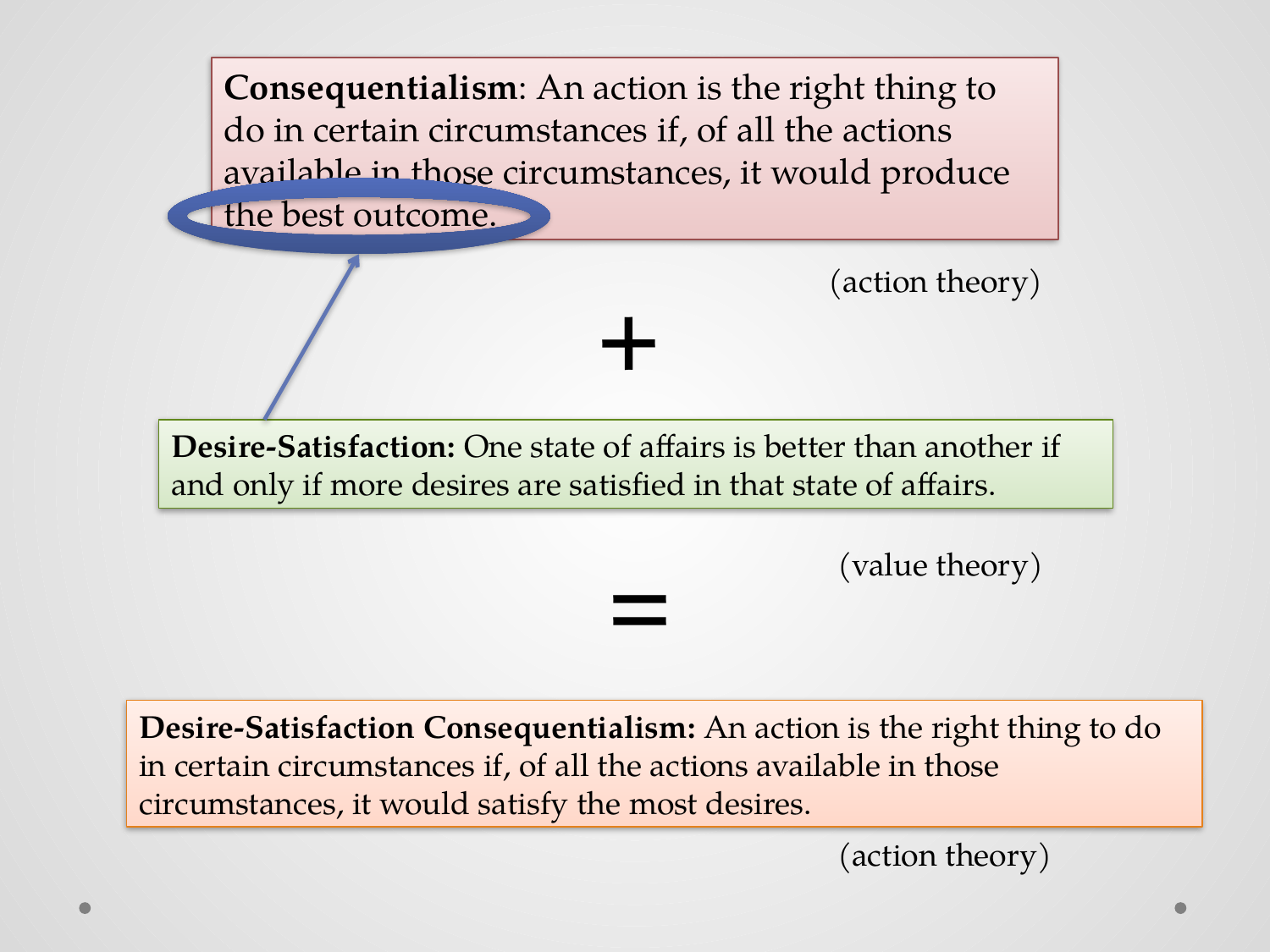

Consequentialism: An action is the right thing to do in certain circumstances if, of all the actions available in those circumstances, it would produce the best outcome.

(action theory)
+
Desire-Satisfaction: One state of affairs is better than another if and only if more desires are satisfied in that state of affairs.
=

(value theory)
Desire-Satisfaction Consequentialism: An action is the right thing to do in certain circumstances if, of all the actions available in those circumstances, it would satisfy the most desires.
(action theory)